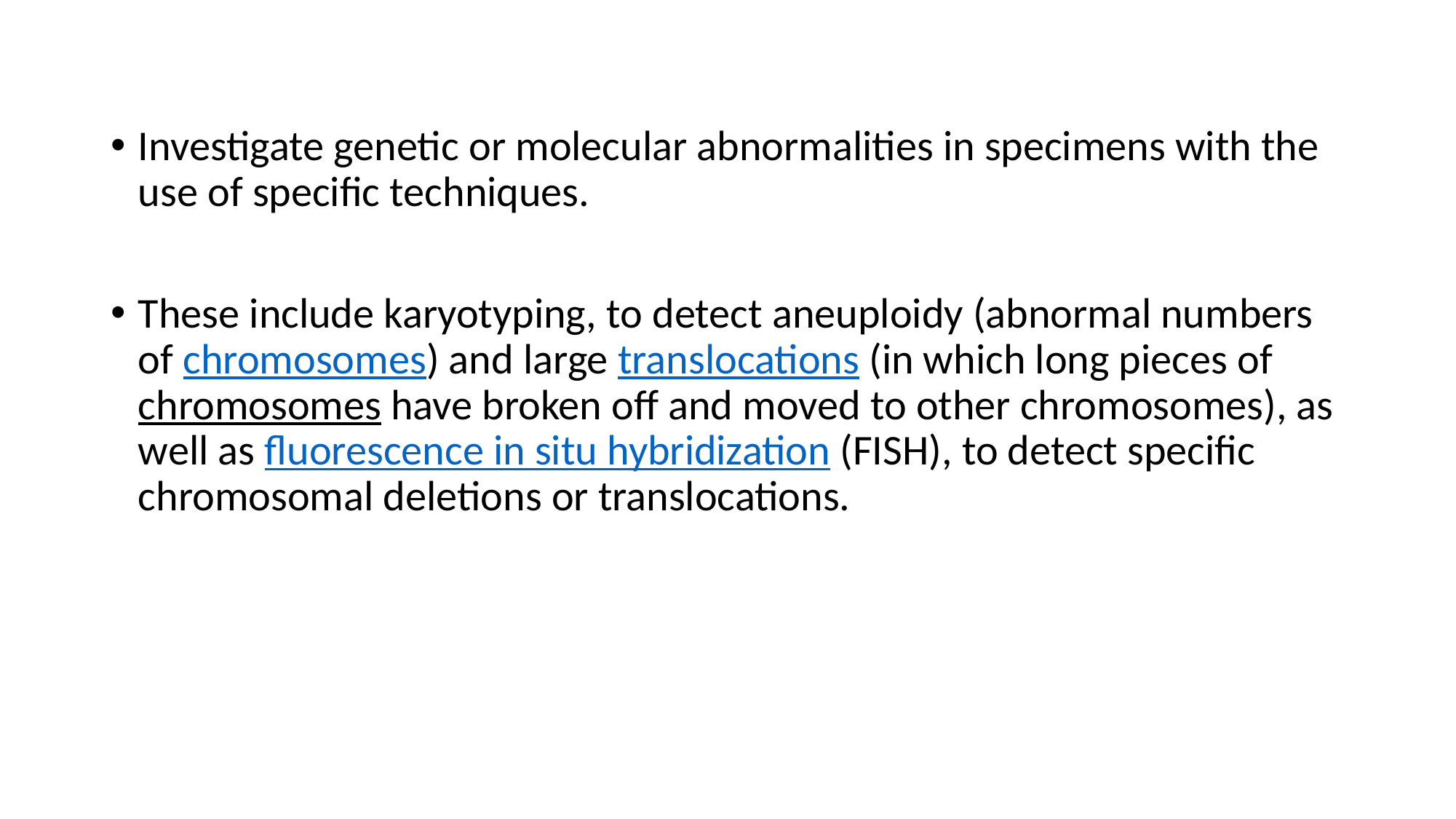

Investigate genetic or molecular abnormalities in specimens with the use of specific techniques.

These include karyotyping, to detect aneuploidy (abnormal numbers of chromosomes) and large translocations (in which long pieces of chromosomes have broken off and moved to other chromosomes), as well as fluorescence in situ hybridization (FISH), to detect specific chromosomal deletions or translocations.